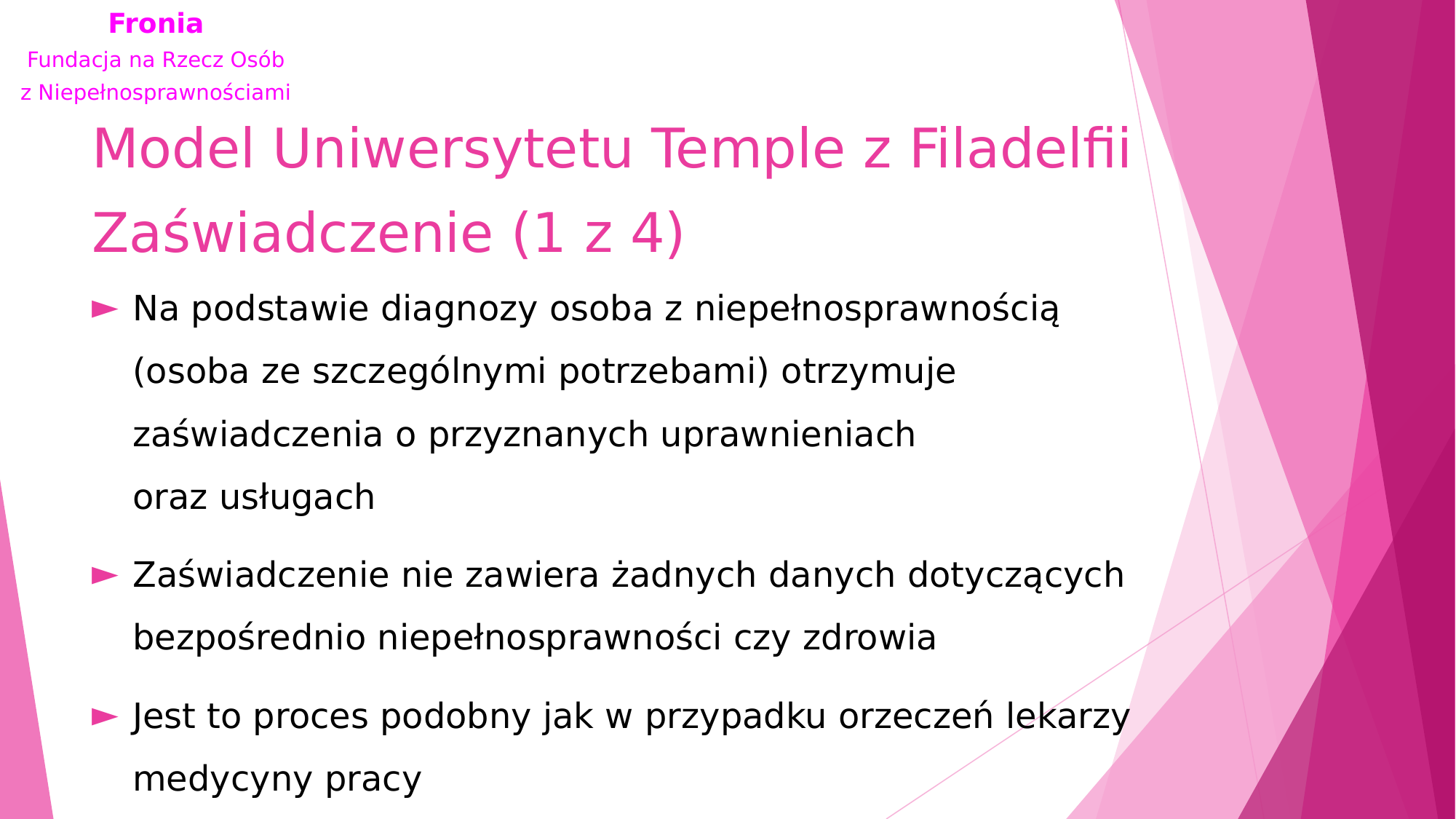

# Model Uniwersytetu Temple z Filadelfii Zaświadczenie (1 z 4)
Na podstawie diagnozy osoba z niepełnosprawnością (osoba ze szczególnymi potrzebami) otrzymuje zaświadczenia o przyznanych uprawnieniach oraz usługach
Zaświadczenie nie zawiera żadnych danych dotyczących bezpośrednio niepełnosprawności czy zdrowia
Jest to proces podobny jak w przypadku orzeczeń lekarzy medycyny pracy